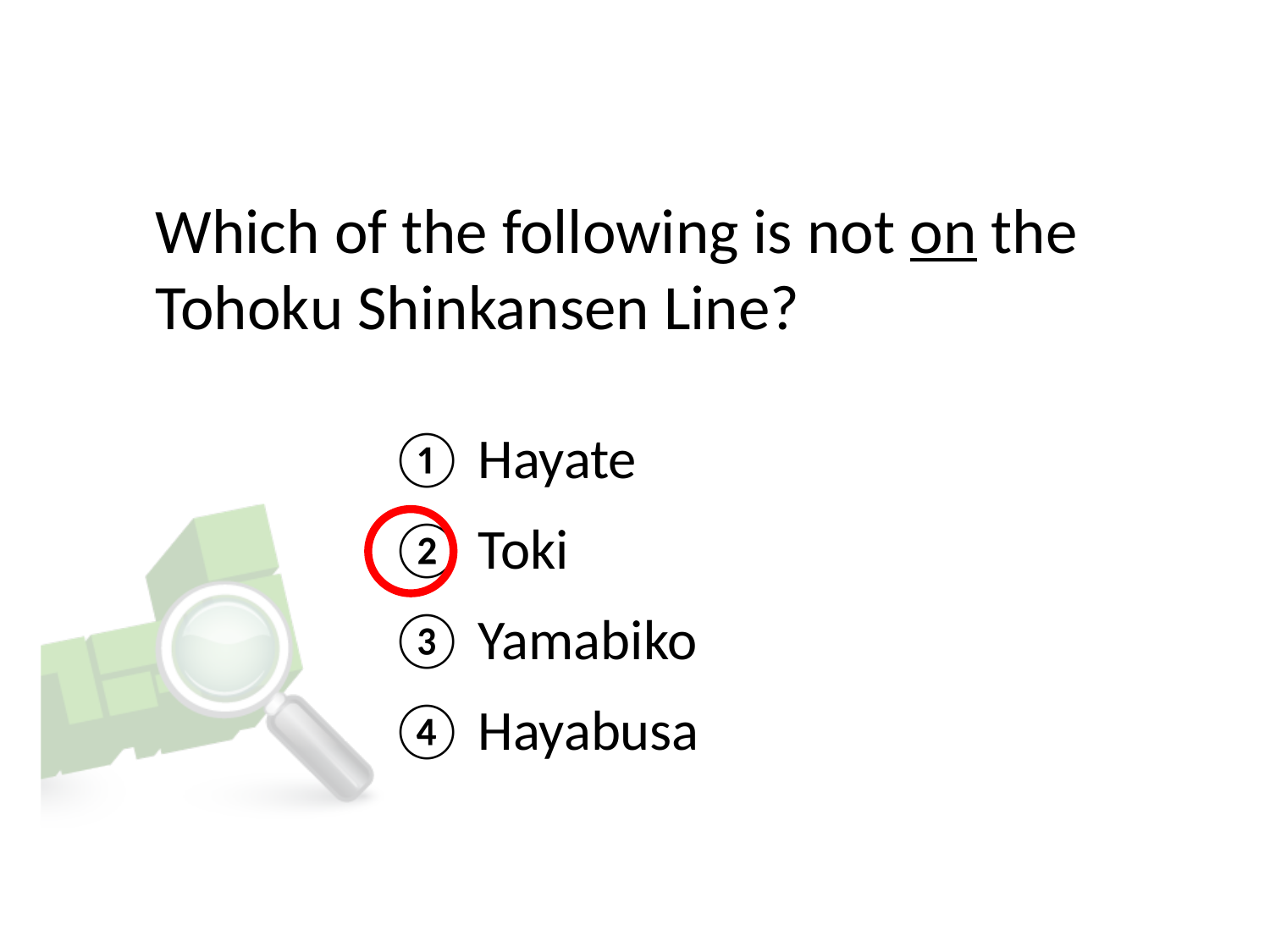

# Which of the following is not on the Tohoku Shinkansen Line?
① Hayate
② Toki
③ Yamabiko
④ Hayabusa